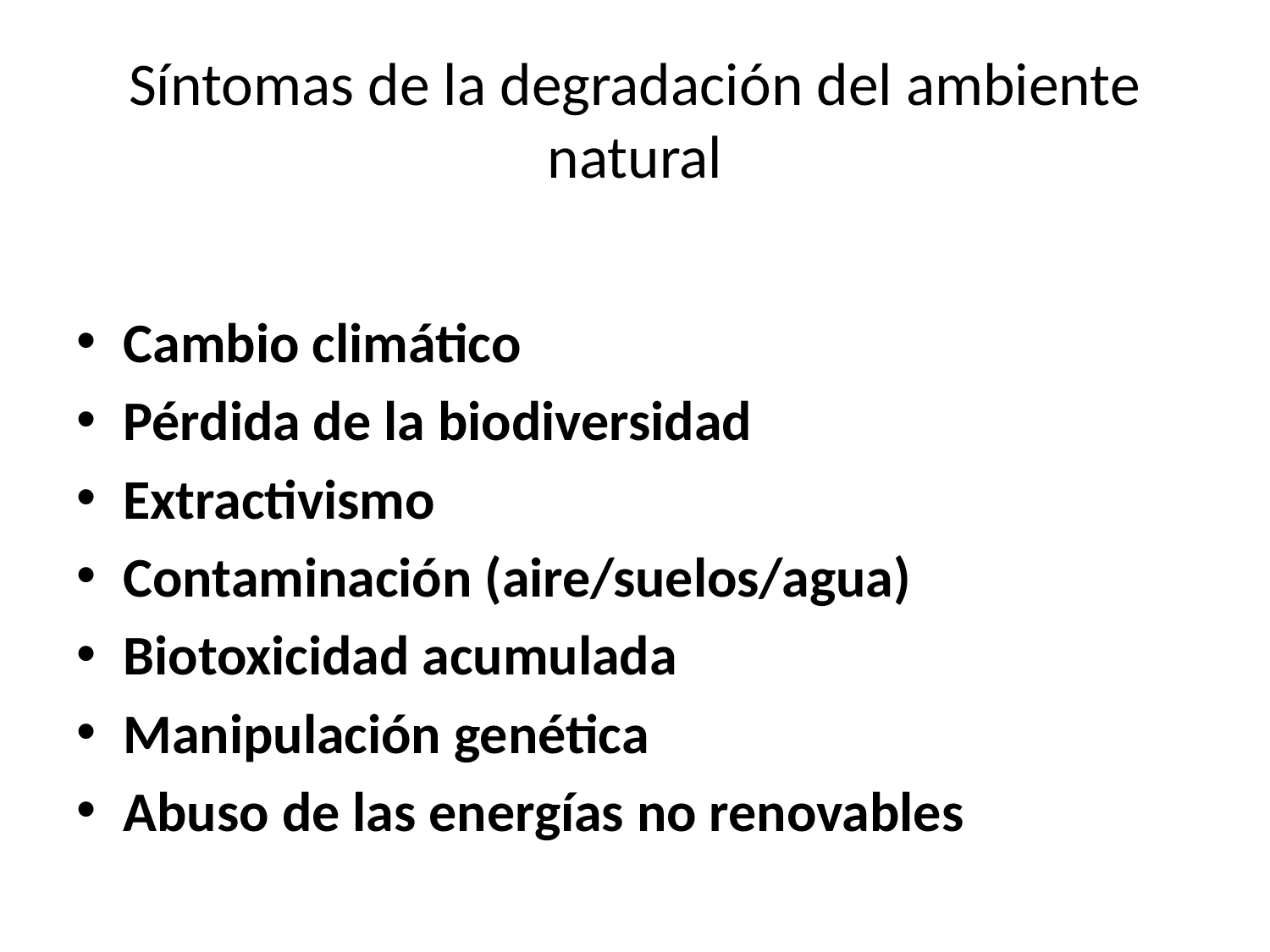

# Síntomas de la degradación del ambiente natural

Cambio climático
Pérdida de la biodiversidad
Extractivismo
Contaminación (aire/suelos/agua)
Biotoxicidad acumulada
Manipulación genética
Abuso de las energías no renovables